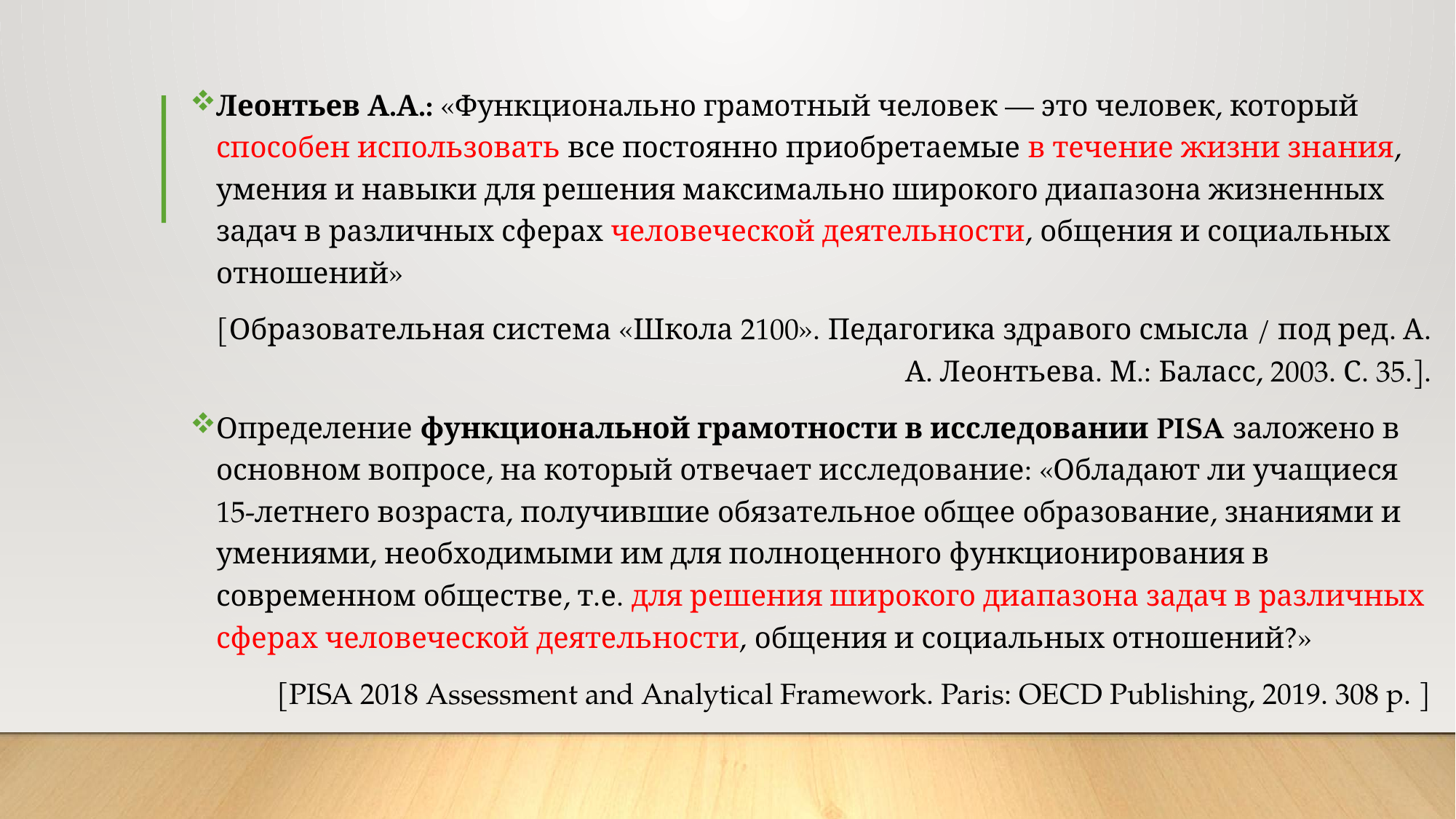

# Леонтьев А.А.: «Функционально грамотный человек — это человек, который способен использовать все постоянно приобретаемые в течение жизни знания, умения и навыки для решения максимально широкого диапазона жизненных задач в различных сферах человеческой деятельности, общения и социальных отношений»
[Образовательная система «Школа 2100». Педагогика здравого смысла / под ред. А. А. Леонтьева. М.: Баласс, 2003. С. 35.].
Определение функциональной грамотности в исследовании PISA заложено в основном вопросе, на который отвечает исследование: «Обладают ли учащиеся 15-летнего возраста, получившие обязательное общее образование, знаниями и умениями, необходимыми им для полноценного функционирования в современном обществе, т.е. для решения широкого диапазона задач в различных сферах человеческой деятельности, общения и социальных отношений?»
[PISA 2018 Assessment and Analytical Framework. Paris: OECD Publishing, 2019. 308 p. ]